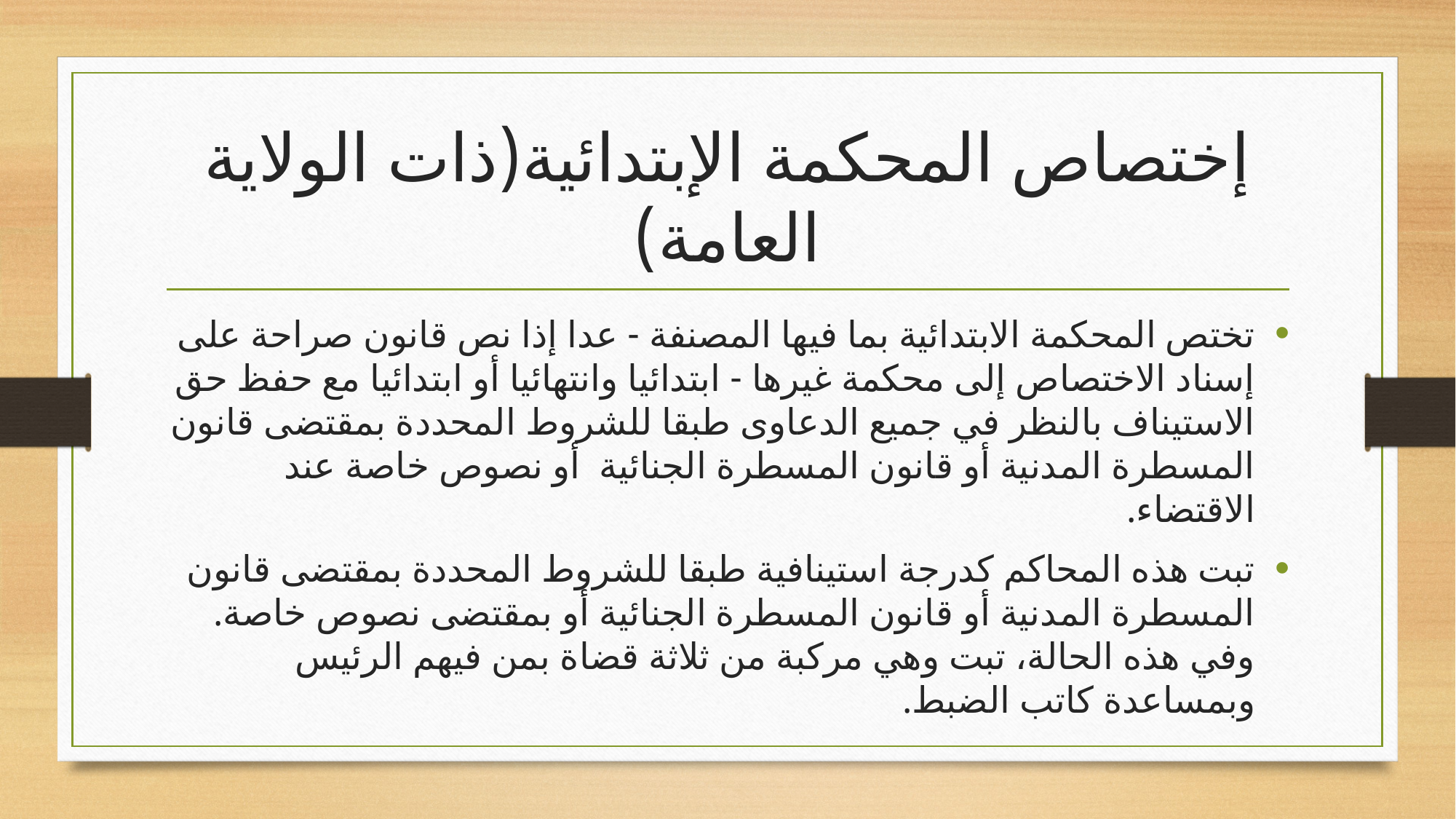

# إختصاص المحكمة الإبتدائية(ذات الولاية العامة)
تختص المحكمة الابتدائية بما فيها المصنفة - عدا إذا نص قانون صراحة على إسناد الاختصاص إلى محكمة غيرها - ابتدائيا وانتهائيا أو ابتدائيا مع حفظ حق الاستيناف بالنظر في جميع الدعاوى طبقا للشروط المحددة بمقتضى قانون المسطرة المدنية أو قانون المسطرة الجنائية  أو نصوص خاصة عند الاقتضاء.
تبت هذه المحاكم كدرجة استينافية طبقا للشروط المحددة بمقتضى قانون المسطرة المدنية أو قانون المسطرة الجنائية أو بمقتضى نصوص خاصة. وفي هذه الحالة، تبت وهي مركبة من ثلاثة قضاة بمن فيهم الرئيس وبمساعدة كاتب الضبط.